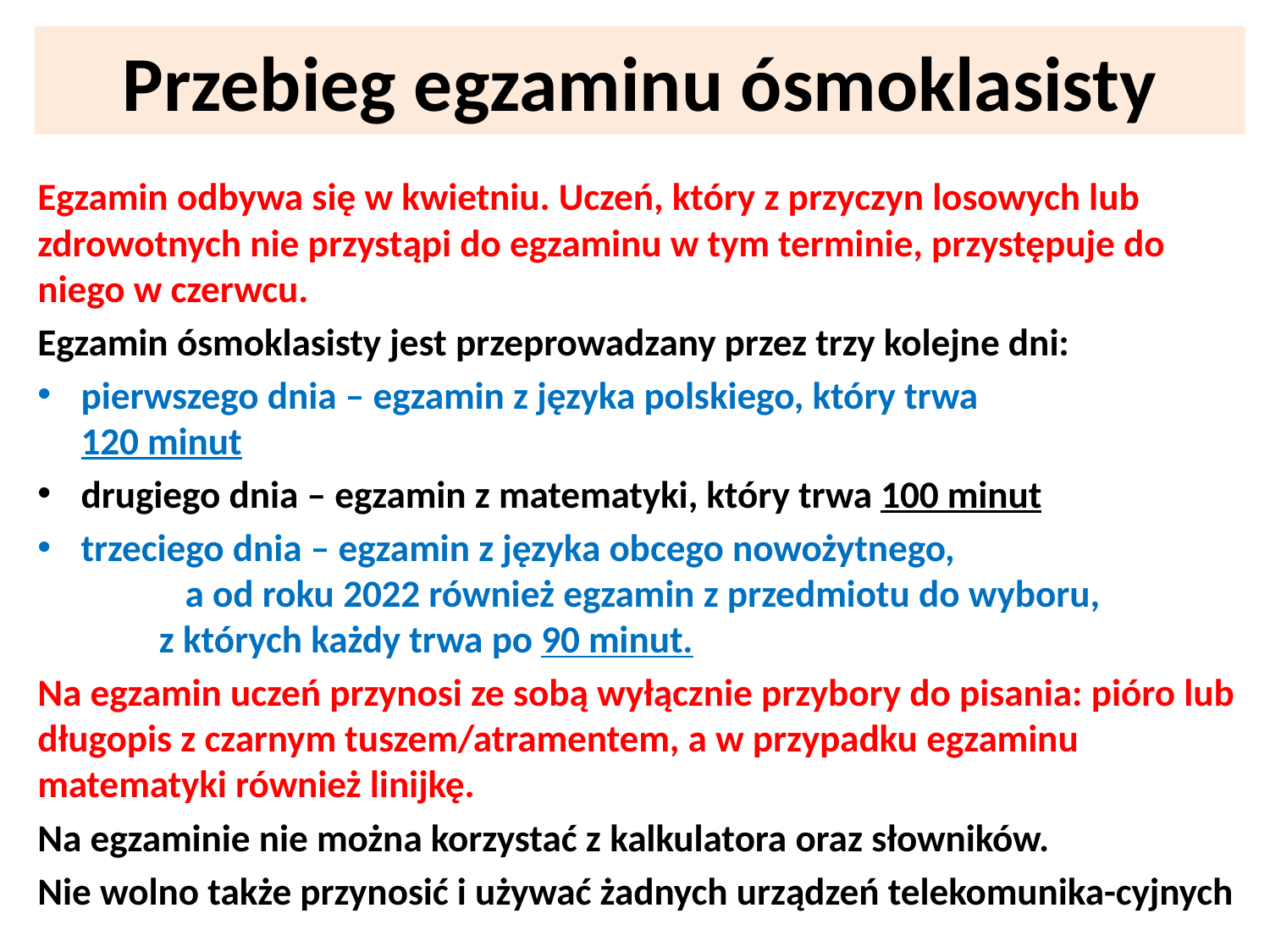

# Przebieg egzaminu ósmoklasisty
Egzamin odbywa się w kwietniu. Uczeń, który z przyczyn losowych lub zdrowotnych nie ‎przystąpi do egzaminu w tym terminie, przystępuje do niego w czerwcu.‎
Egzamin ósmoklasisty jest przeprowadzany przez trzy kolejne dni:
pierwszego dnia – egzamin z języka polskiego, który trwa                               120 minut
drugiego dnia – egzamin z matematyki, który trwa 100 minut
trzeciego dnia – egzamin z języka obcego nowożytnego,                                              a od roku 2022 również egzamin z przedmiotu do wyboru,                          z których każdy trwa po 90 minut.
Na egzamin uczeń przynosi ze sobą wyłącznie przybory do pisania: pióro lub długopis ‎z czarnym tuszem/atramentem, a w przypadku egzaminu matematyki również linijkę. ‎
Na egzaminie nie można korzystać z kalkulatora oraz słowników.
Nie wolno także przynosić ‎i używać żadnych urządzeń telekomunika-cyjnych